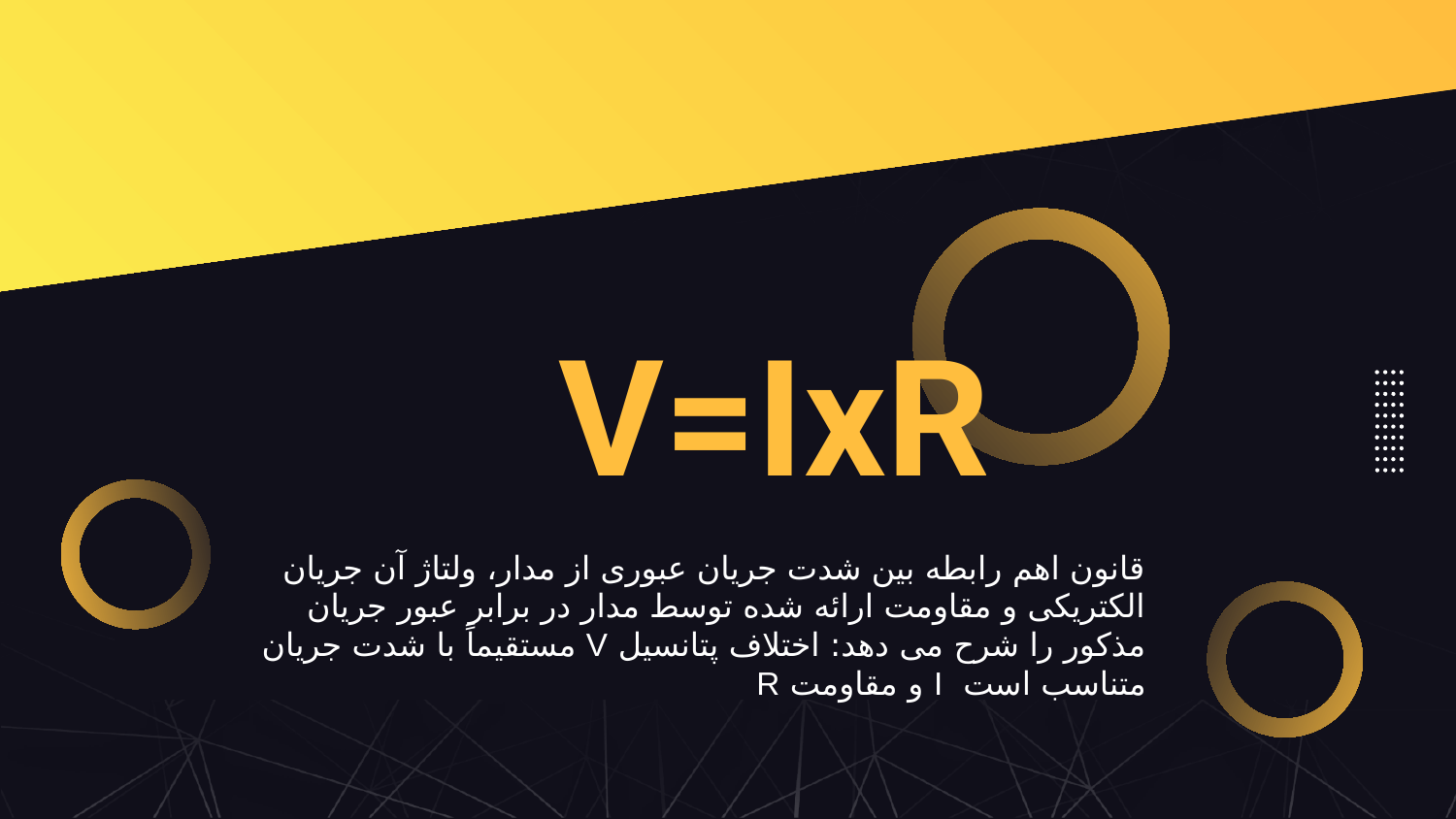

# V=IxR
قانون اهم رابطه بین شدت جریان عبوری از مدار، ولتاژ آن جریان الکتریکی و مقاومت ارائه شده توسط مدار در برابر عبور جریان مذکور را شرح می دهد: اختلاف پتانسیل V مستقیماً با شدت جریان متناسب است  I و مقاومت R